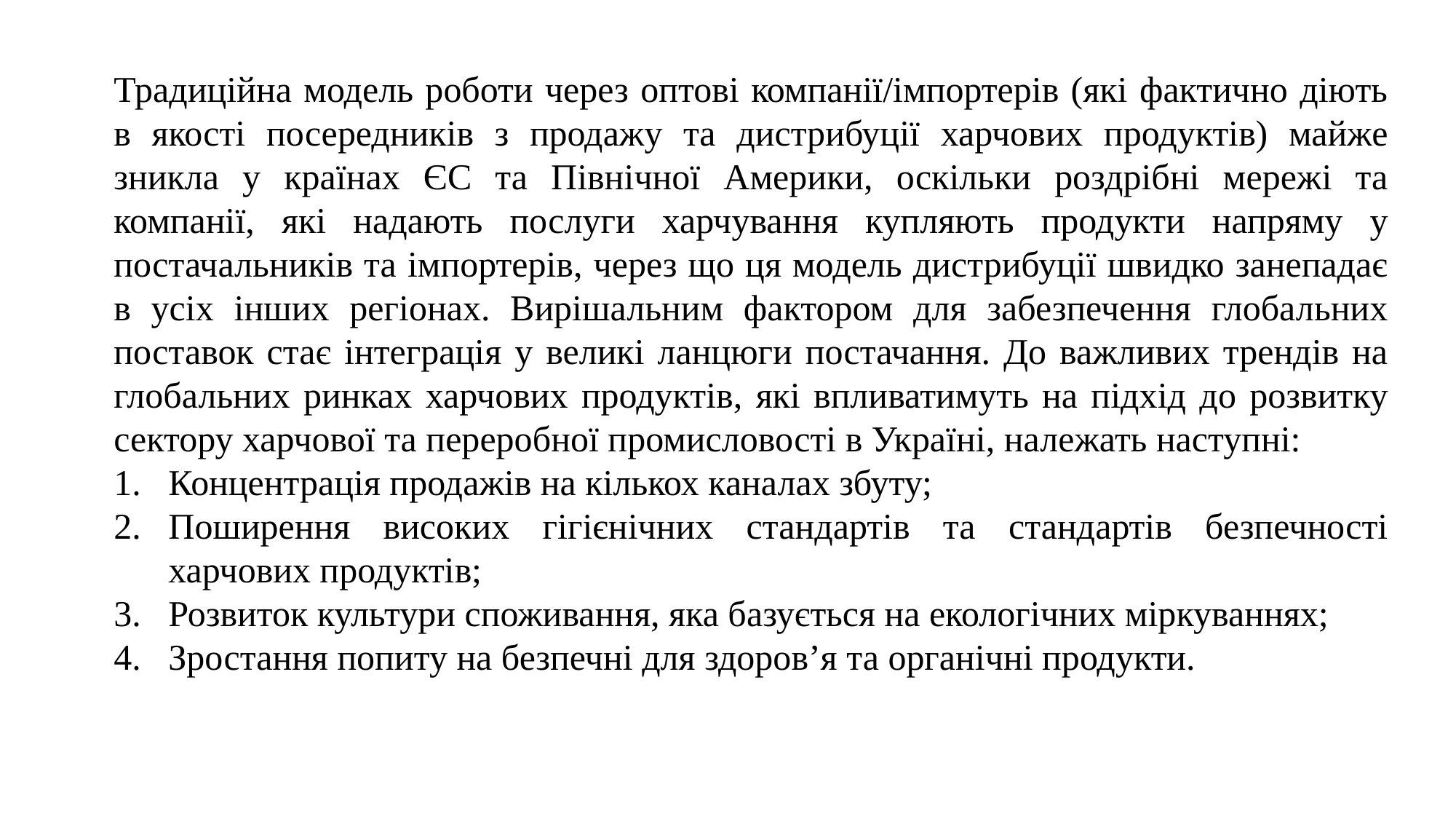

Традиційна модель роботи через оптові компанії/імпортерів (які фактично діють в якості посередників з продажу та дистрибуції харчових продуктів) майже зникла у країнах ЄС та Північної Америки, оскільки роздрібні мережі та компанії, які надають послуги харчування купляють продукти напряму у постачальників та імпортерів, через що ця модель дистрибуції швидко занепадає в усіх інших регіонах. Вирішальним фактором для забезпечення глобальних поставок стає інтеграція у великі ланцюги постачання. До важливих трендів на глобальних ринках харчових продуктів, які впливатимуть на підхід до розвитку сектору харчової та переробної промисловості в Україні, належать наступні:
Концентрація продажів на кількох каналах збуту;
Поширення високих гігієнічних стандартів та стандартів безпечності харчових продуктів;
Розвиток культури споживання, яка базується на екологічних міркуваннях;
Зростання попиту на безпечні для здоров’я та органічні продукти.